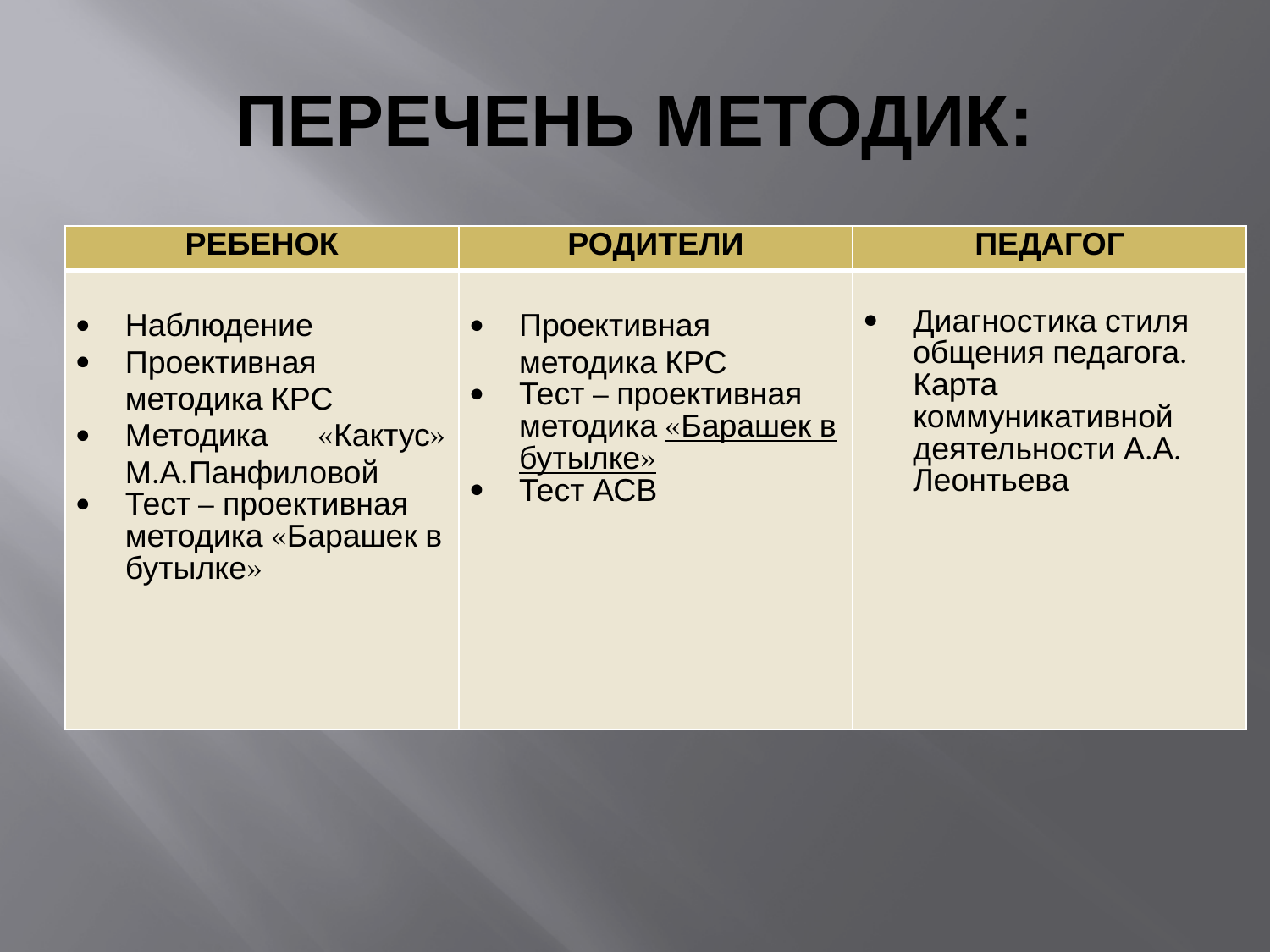

# ПЕРЕЧЕНЬ МЕТОДИК:
| РЕБЕНОК | РОДИТЕЛИ | ПЕДАГОГ |
| --- | --- | --- |
| Наблюдение Проективная методика КРС Методика «Кактус» М.А.Панфиловой Тест – проективная методика «Барашек в бутылке» | Проективная методика КРС Тест – проективная методика «Барашек в бутылке» Тест АСВ | Диагностика стиля общения педагога. Карта коммуникативной деятельности А.А. Леонтьева |